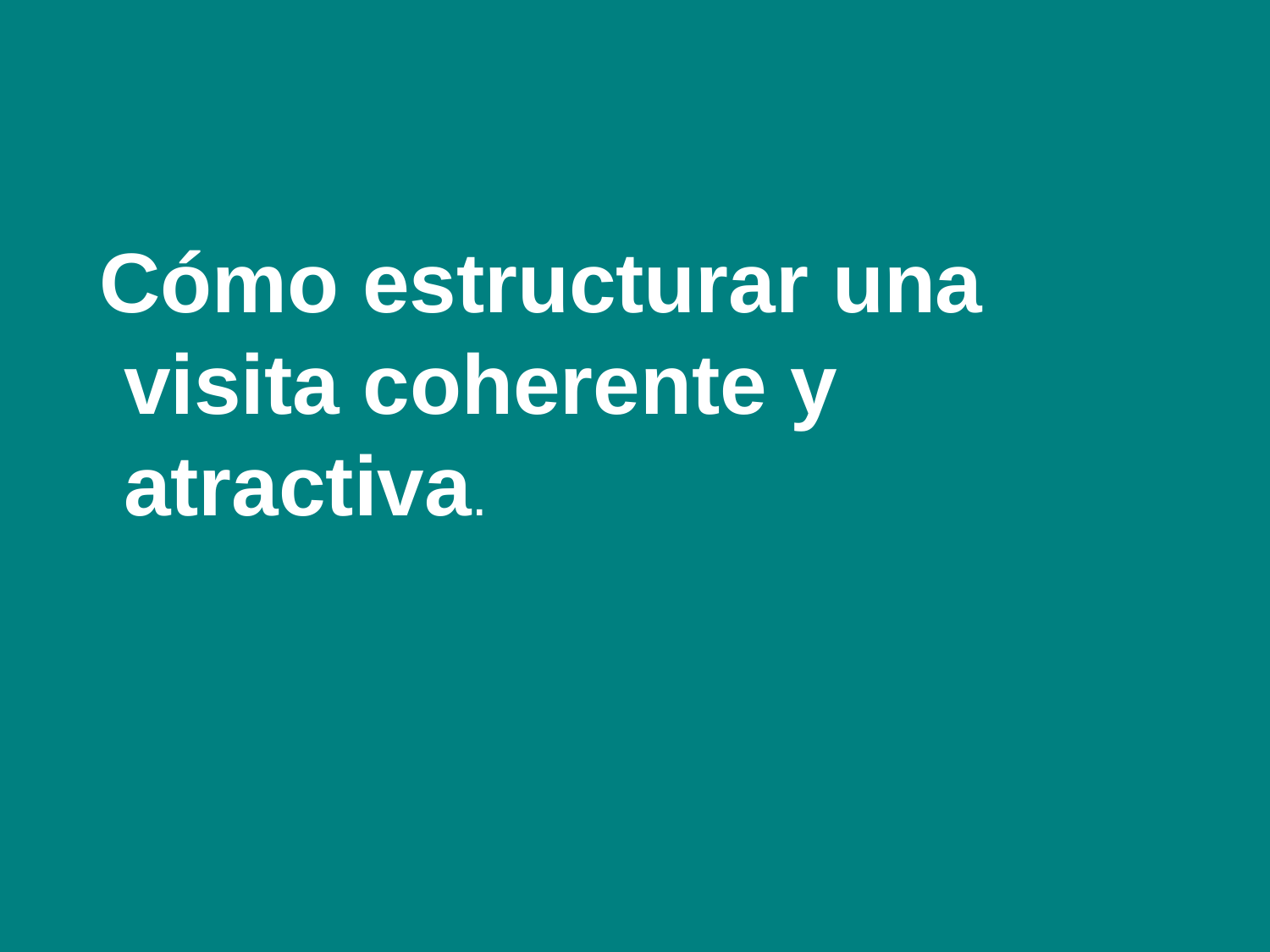

#
 Cómo estructurar una visita coherente y atractiva.